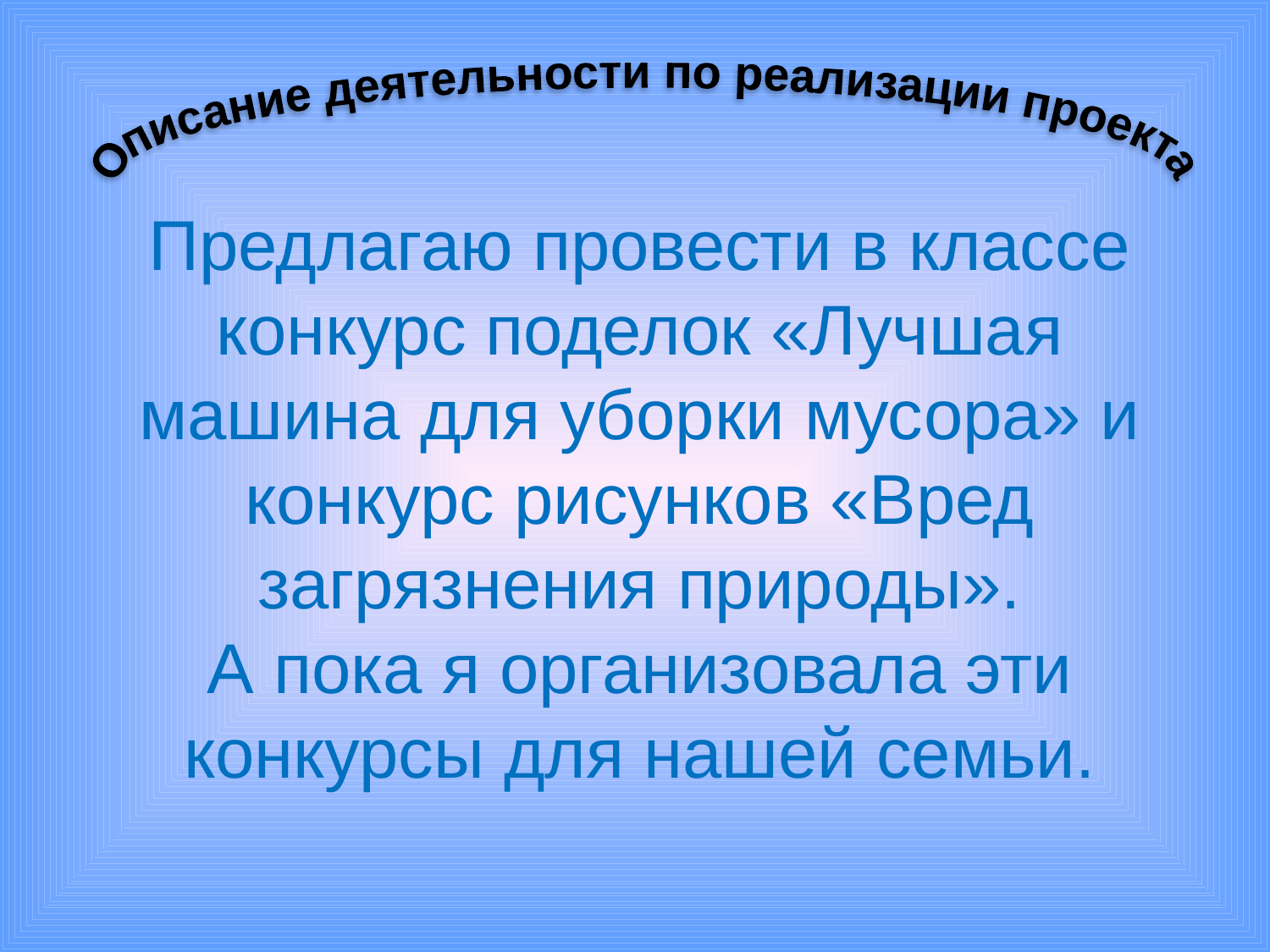

Описание деятельности по реализации проекта
# Предлагаю провести в классе конкурс поделок «Лучшая машина для уборки мусора» и конкурс рисунков «Вред загрязнения природы». А пока я организовала эти конкурсы для нашей семьи.